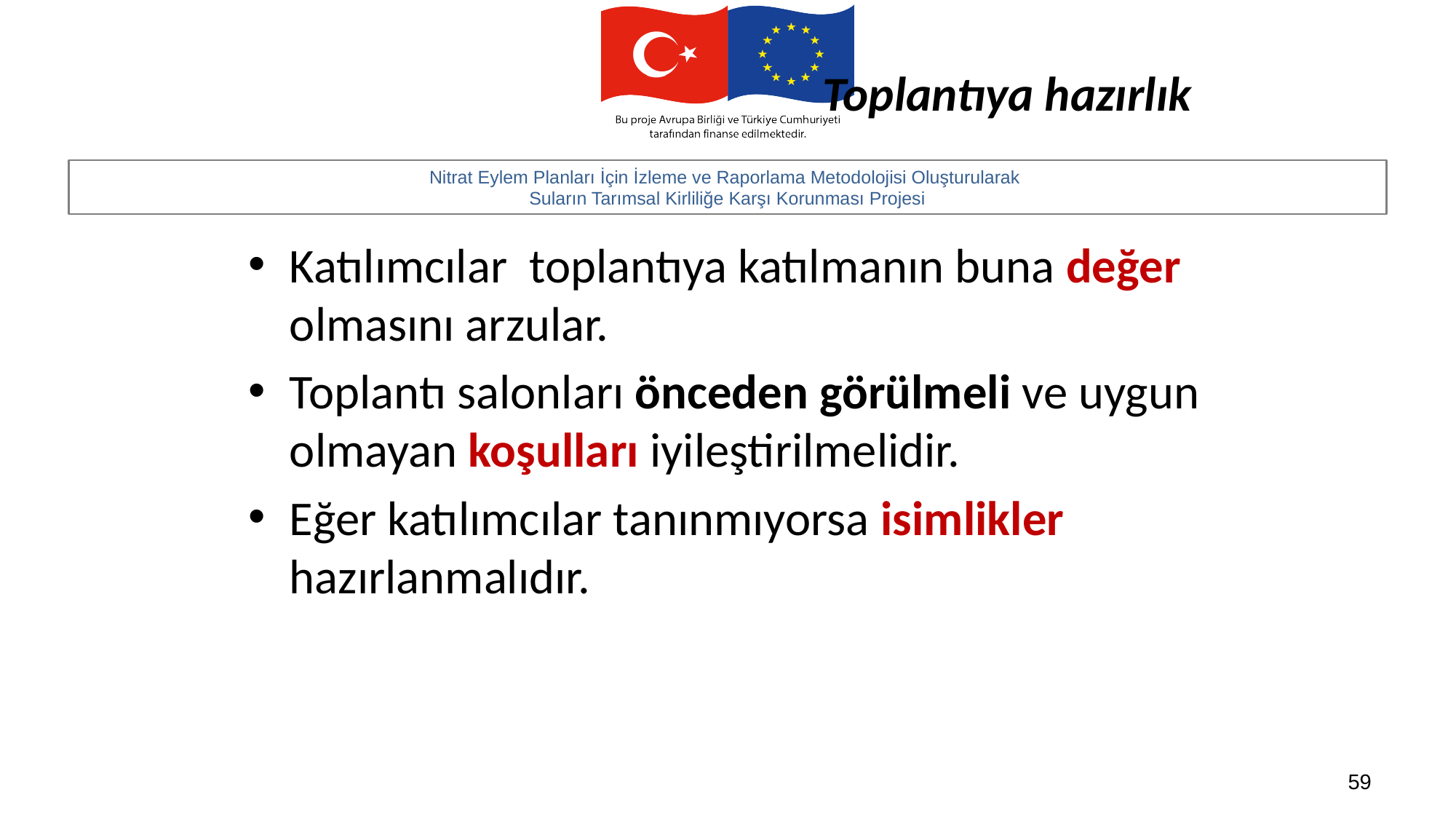

# Toplantıya hazırlık
Katılımcılar  toplantıya katılmanın buna değer olmasını arzular.
Toplantı salonları önceden görülmeli ve uygun olmayan koşulları iyileştirilmelidir.
Eğer katılımcılar tanınmıyorsa isimlikler hazırlanmalıdır.

59